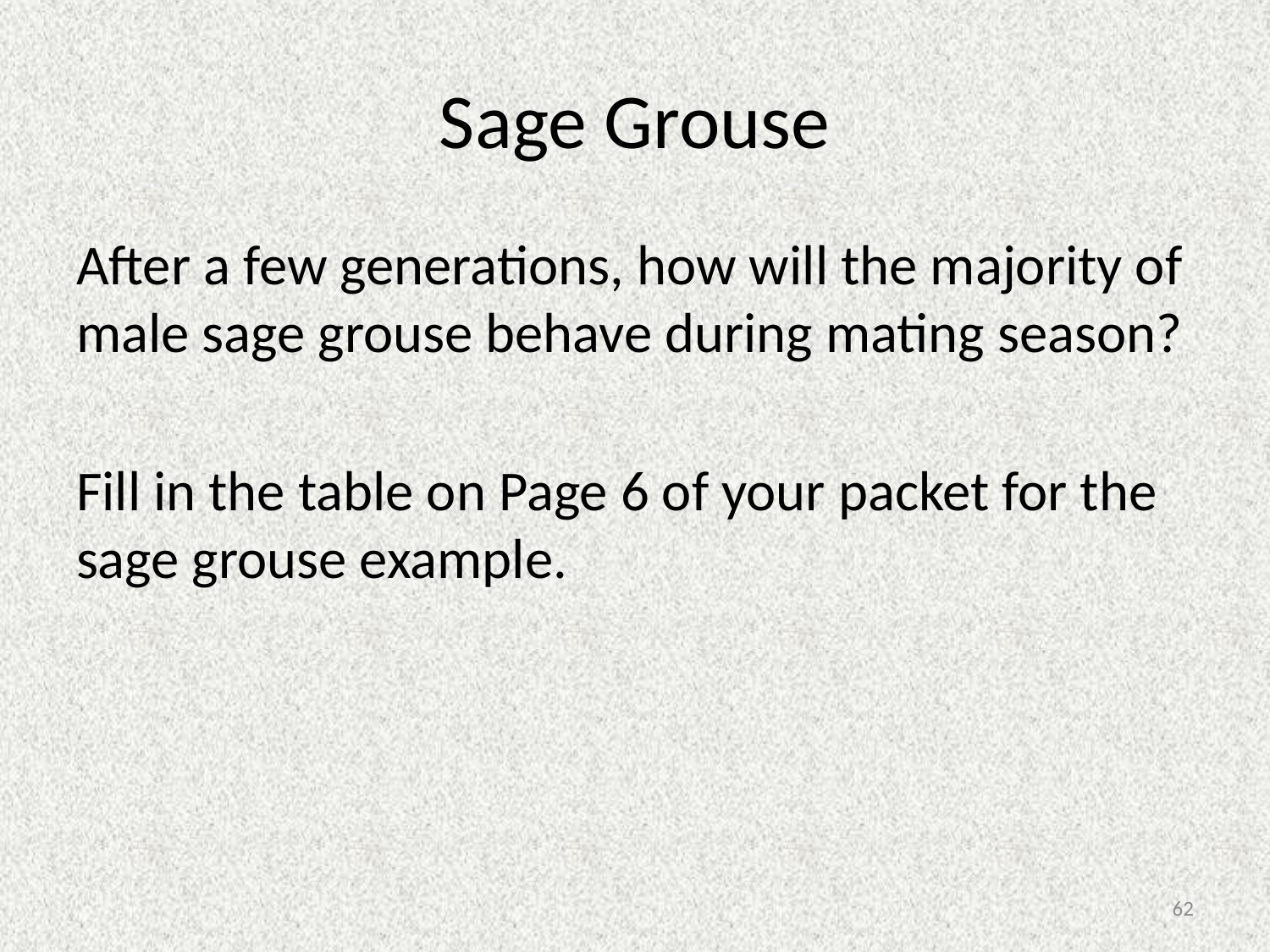

# Sage Grouse
After a few generations, how will the majority of male sage grouse behave during mating season?

Fill in the table on Page 6 of your packet for the sage grouse example.
62